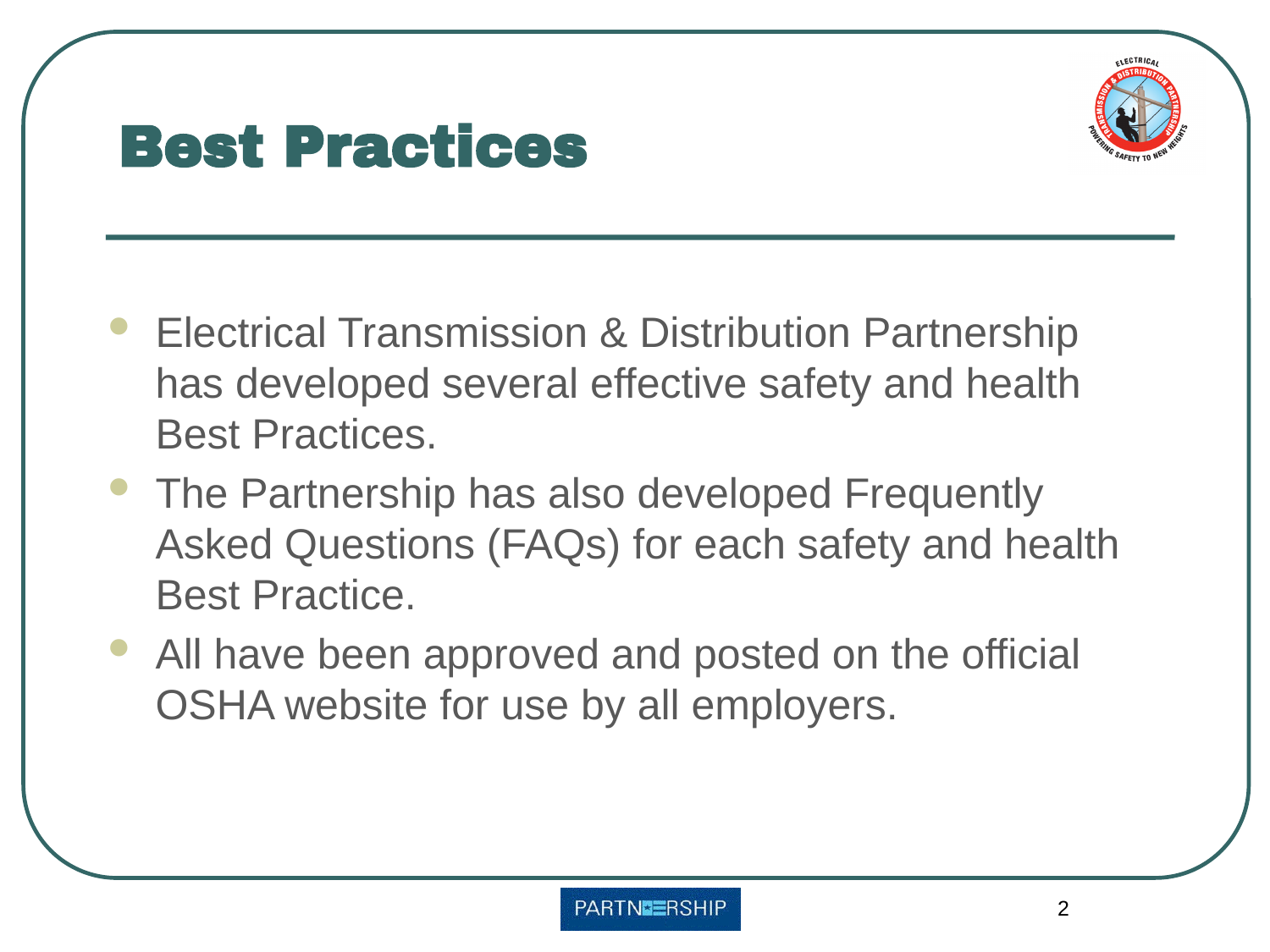

# Best Practices
Electrical Transmission & Distribution Partnership has developed several effective safety and health Best Practices.
The Partnership has also developed Frequently Asked Questions (FAQs) for each safety and health Best Practice.
All have been approved and posted on the official OSHA website for use by all employers.

2